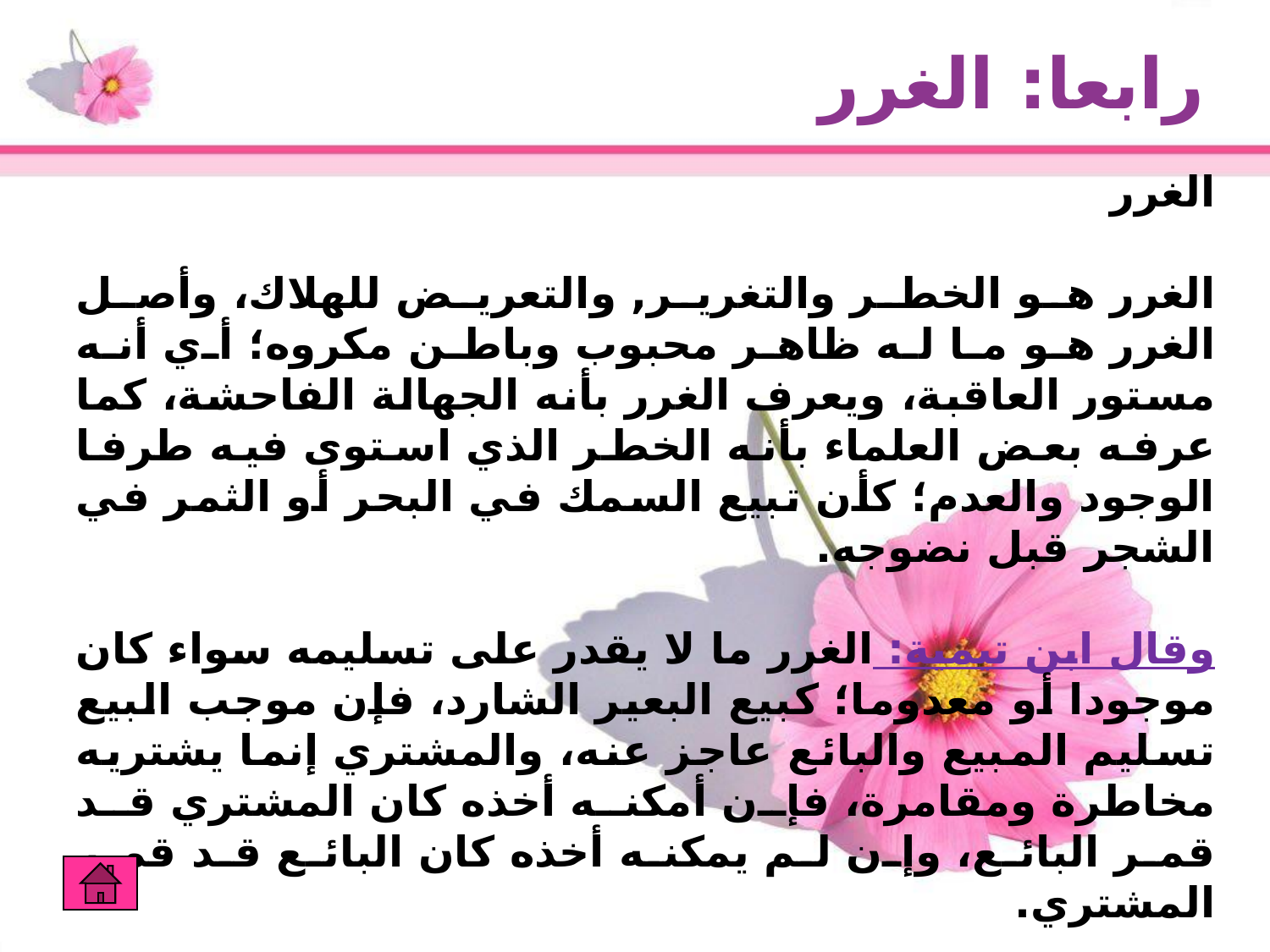

رابعا: الغرر
الغرر

الغرر هو الخطر والتغرير, والتعريض للهلاك، وأصل الغرر هو ما له ظاهر محبوب وباطن مكروه؛ أي أنه مستور العاقبة، ويعرف الغرر بأنه الجهالة الفاحشة، كما عرفه بعض العلماء بأنه الخطر الذي استوى فيه طرفا الوجود والعدم؛ كأن تبيع السمك في البحر أو الثمر في الشجر قبل نضوجه.
وقال ابن تيمية: الغرر ما لا يقدر على تسليمه سواء كان موجودا أو معدوما؛ كبيع البعير الشارد، فإن موجب البيع تسليم المبيع والبائع عاجز عنه، والمشتري إنما يشتريه مخاطرة ومقامرة، فإن أمكنه أخذه كان المشتري قد قمر البائع، وإن لم يمكنه أخذه كان البائع قد قمر المشتري.
 وعرفه ابن القيم بتعريف جامع فقال: بأنه مالا يعلم حصوله، أو لا تعرف حقيقته ومقداره.
والخلاصة أن بيع الغرر هو البيع الذي يتضمن خطرا يلحق أحد المتعاقدين فيؤدي إلى ضياع ماله.